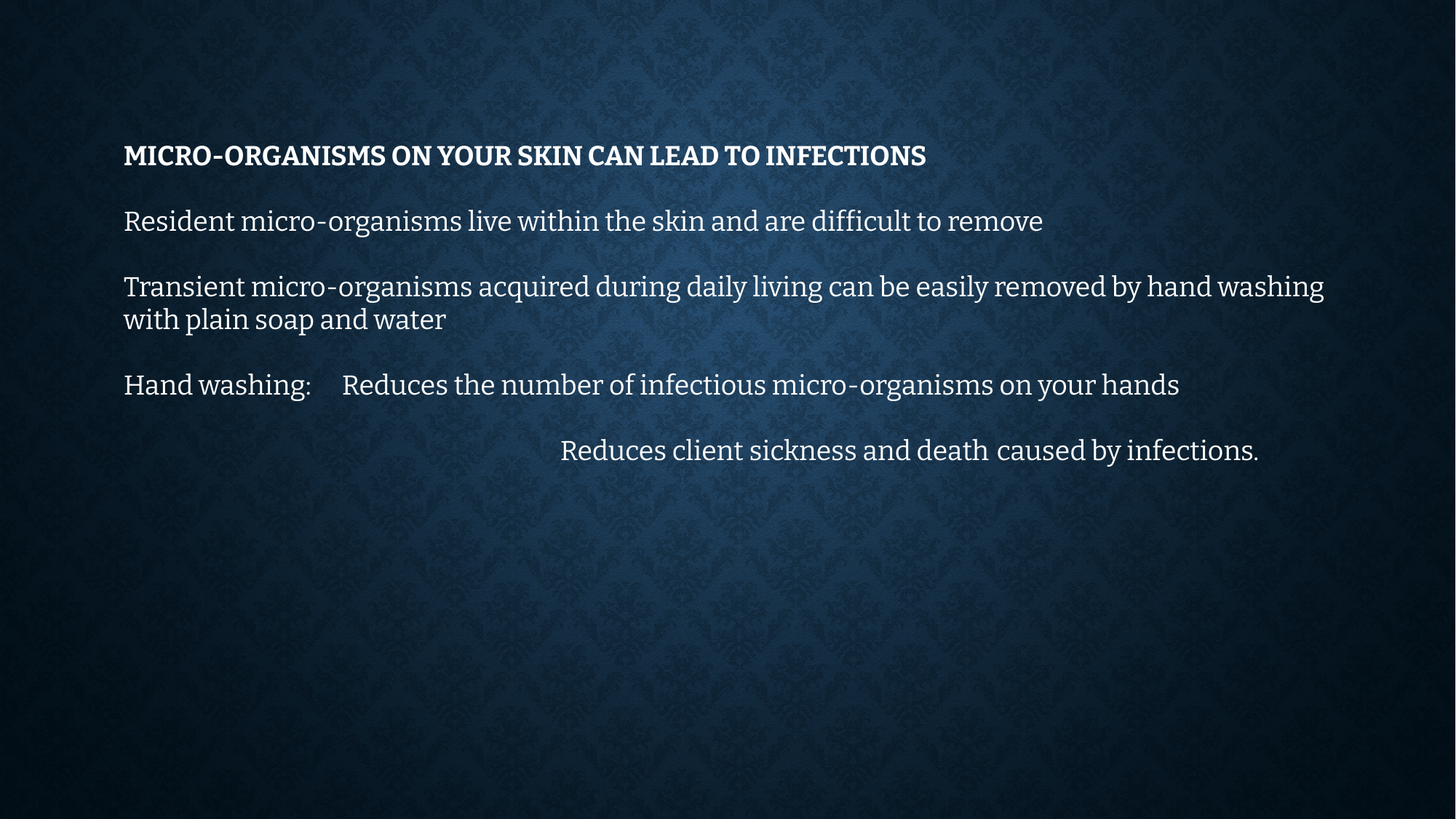

MICRO-ORGANISMS ON YOUR SKIN CAN LEAD TO INFECTIONS

Resident micro-organisms live within the skin and are difficult to remove

Transient micro-organisms acquired during daily living can be easily removed by hand washing with plain soap and water

Hand washing:	Reduces the number of infectious micro-organisms on your hands

				Reduces client sickness and death 	caused by infections.